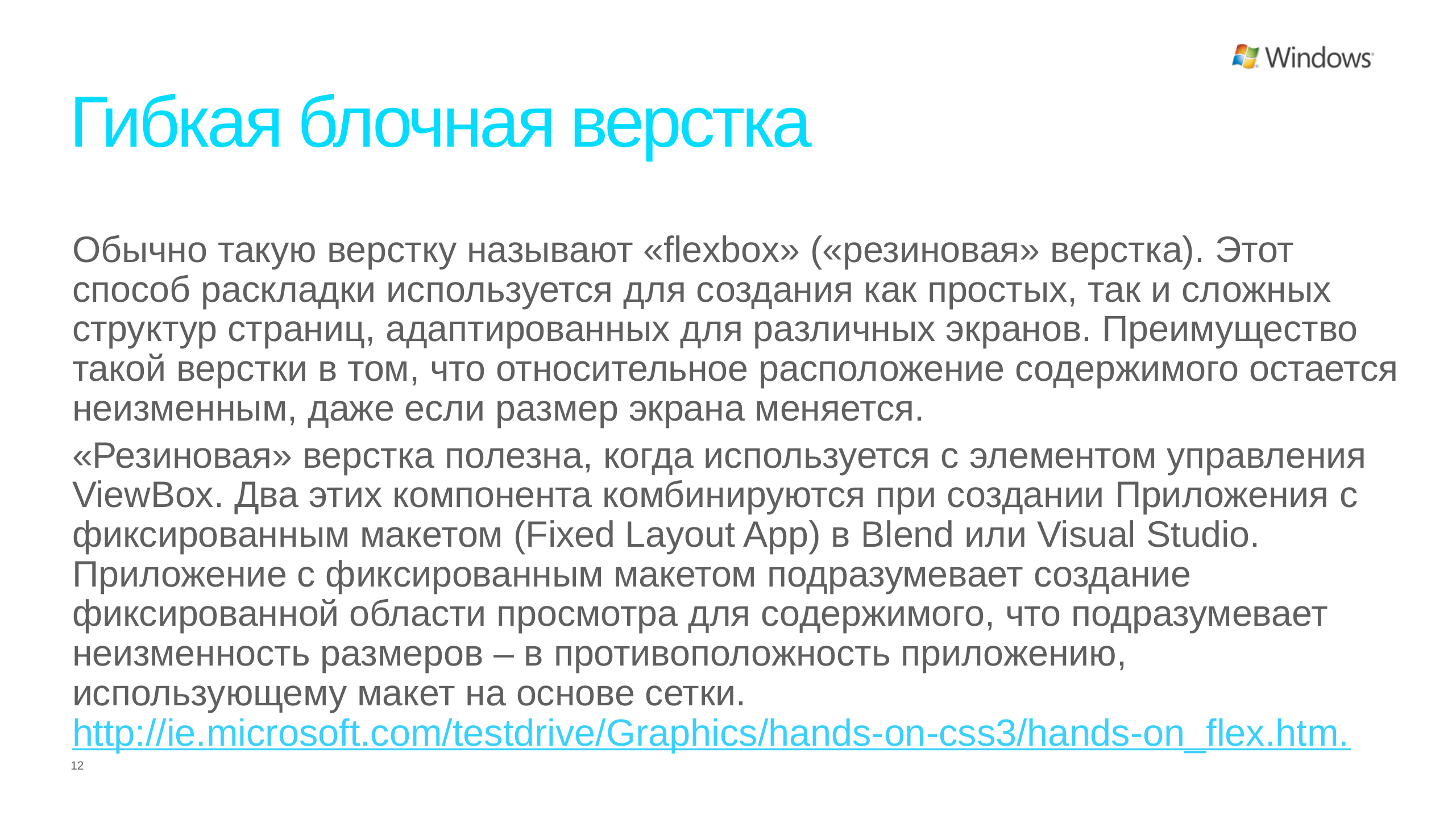

# Гибкая блочная верстка

Обычно такую верстку называют «flexbox» («резиновая» верстка). Этот способ раскладки используется для создания как простых, так и сложных структур страниц, адаптированных для различных экранов. Преимущество такой верстки в том, что относительное расположение содержимого остается неизменным, даже если размер экрана меняется.
«Резиновая» верстка полезна, когда используется с элементом управления ViewBox. Два этих компонента комбинируются при создании Приложения с фиксированным макетом (Fixed Layout App) в Blend или Visual Studio. Приложение с фиксированным макетом подразумевает создание фиксированной области просмотра для содержимого, что подразумевает неизменность размеров – в противоположность приложению, использующему макет на основе сетки. http://ie.microsoft.com/testdrive/Graphics/hands-on-css3/hands-on_flex.htm.